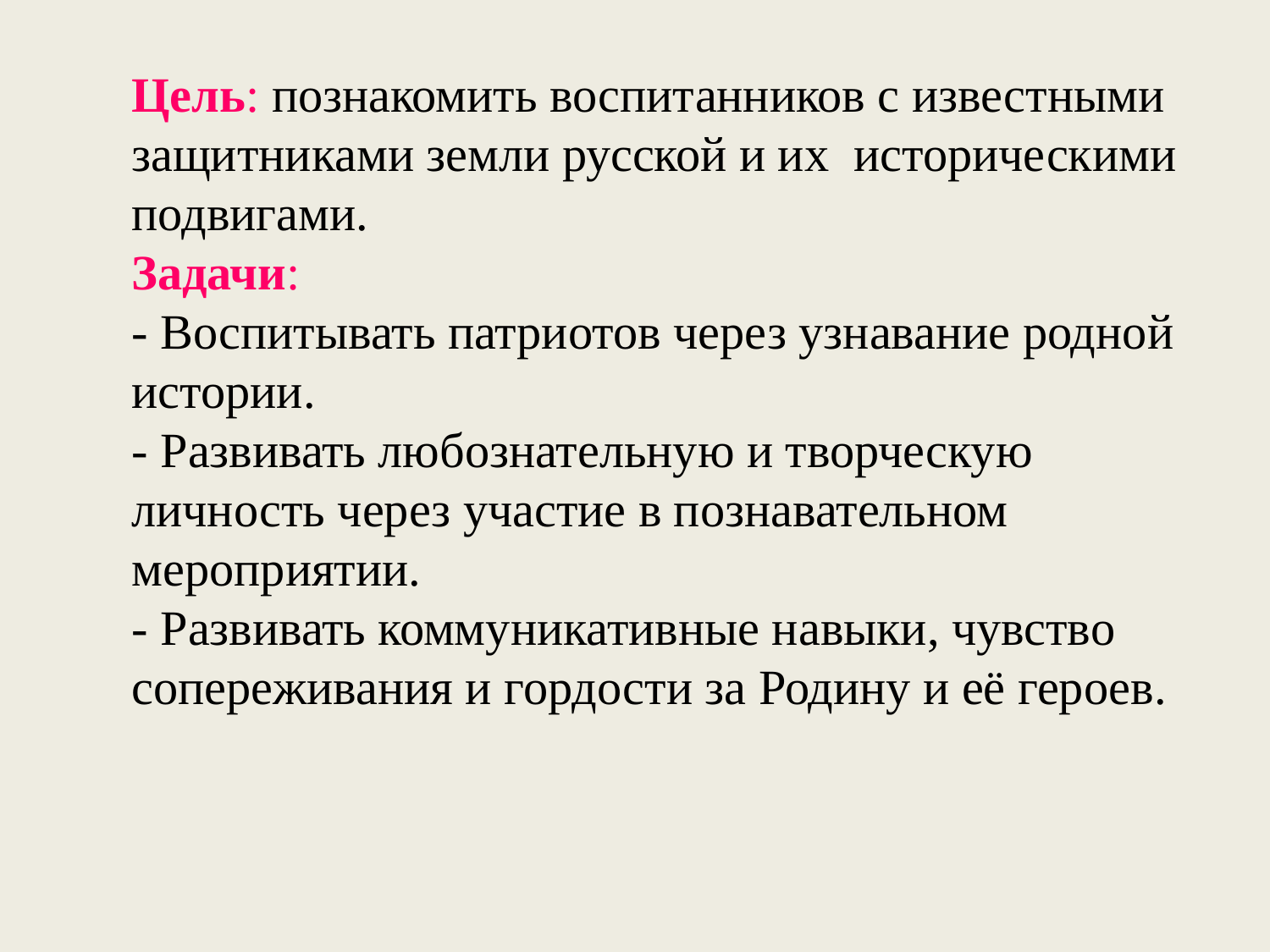

# Цель: познакомить воспитанников с известными защитниками земли русской и их  историческими подвигами. Задачи: - Воспитывать патриотов через узнавание родной истории. - Развивать любознательную и творческую личность через участие в познавательном мероприятии. - Развивать коммуникативные навыки, чувство сопереживания и гордости за Родину и её героев.